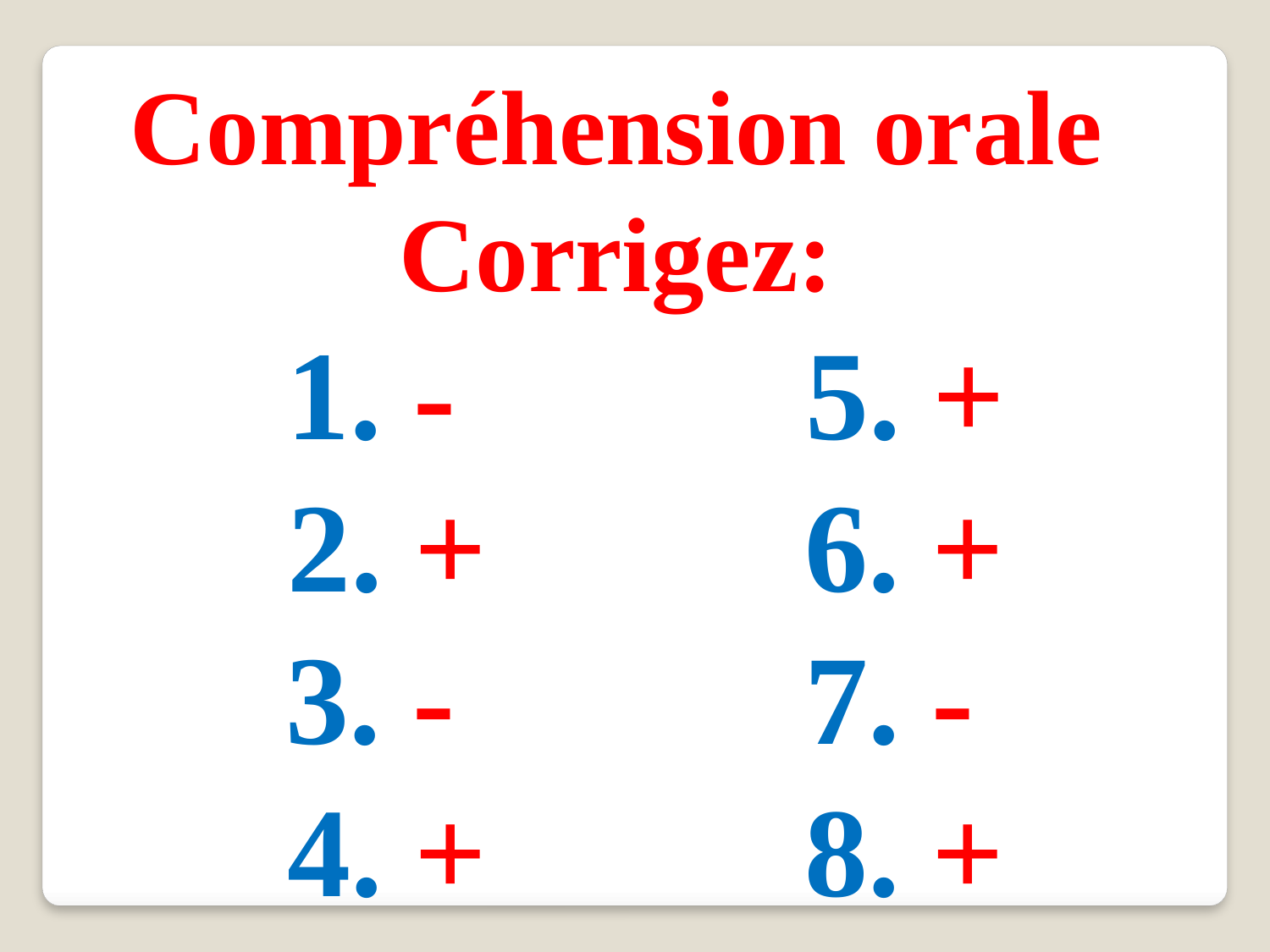

Compréhension orale  Corrigez:
 1. -           5. +
 2. +          6. +
3. -           7. -
 4. +          8. +